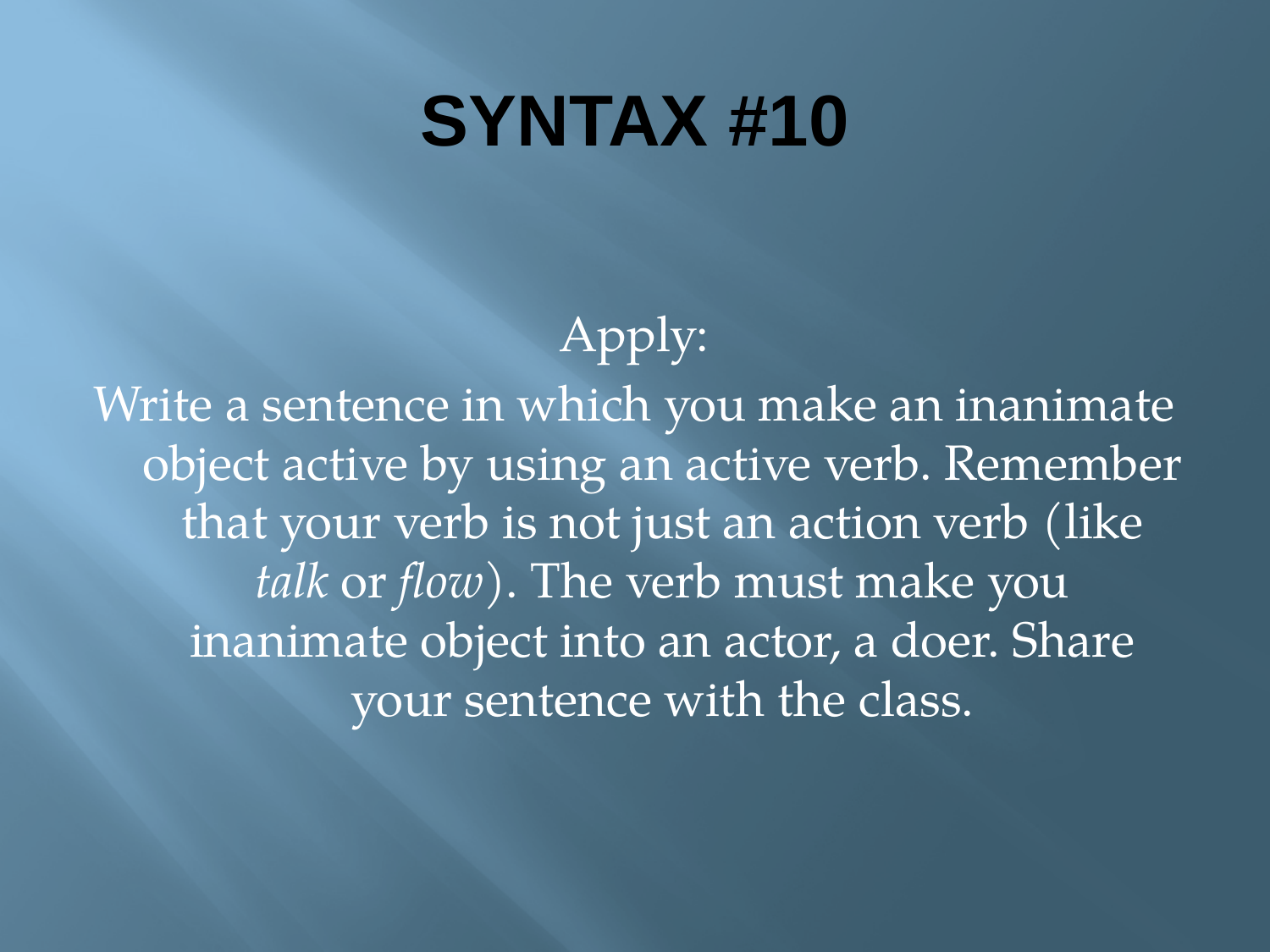

# SYNTAX #10
Apply:
Write a sentence in which you make an inanimate object active by using an active verb. Remember that your verb is not just an action verb (like talk or flow). The verb must make you inanimate object into an actor, a doer. Share your sentence with the class.